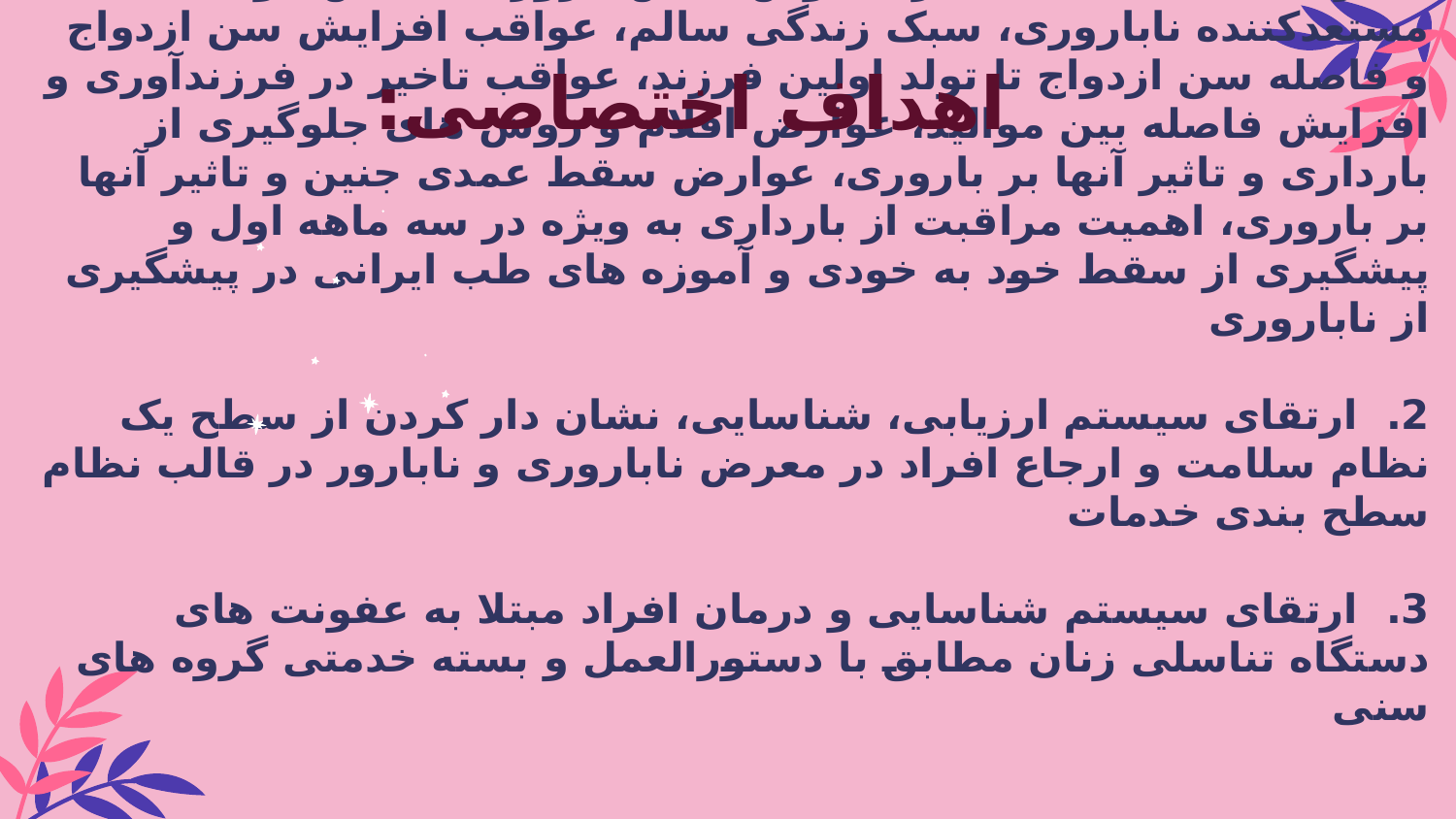

اهداف اختصاصی:

# 1. ارتقای آگاهی جامعه در خصوص دانش باروری، کاهش عوامل مستعدکننده ناباروری، سبک زندگی سالم، عواقب افزایش سن ازدواج و فاصله سن ازدواج تا تولد اولین فرزند، عواقب تاخیر در فرزندآوری و افزایش فاصله بین موالید، عوارض اقلام و روش های جلوگیری از بارداری و تاثیر آنها بر باروری، عوارض سقط عمدی جنین و تاثیر آنها بر باروری، اهمیت مراقبت از بارداری به ویژه در سه ماهه اول و پیشگیری از سقط خود به خودی و آموزه های طب ایرانی در پیشگیری از ناباروری 2.  ارتقای سیستم ارزیابی، شناسایی، نشان دار کردن از سطح یک نظام سلامت و ارجاع افراد در معرض ناباروری و نابارور در قالب نظام سطح بندی خدمات 3.  ارتقای سیستم شناسایی و درمان افراد مبتلا به عفونت های دستگاه تناسلی زنان مطابق با دستورالعمل و بسته خدمتی گروه های سنی